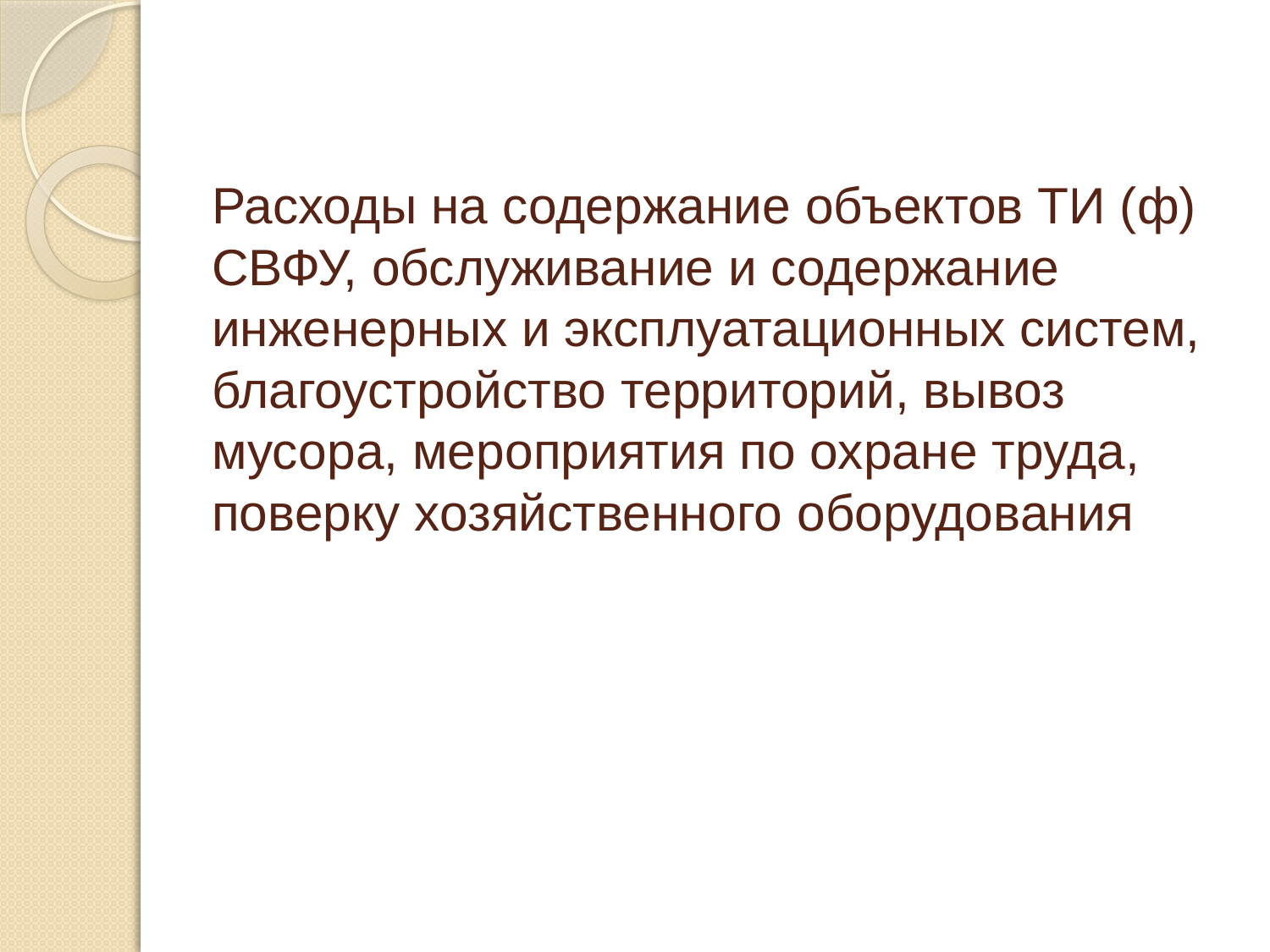

# Расходы на содержание объектов ТИ (ф) СВФУ, обслуживание и содержание инженерных и эксплуатационных систем, благоустройство территорий, вывоз мусора, мероприятия по охране труда, поверку хозяйственного оборудования